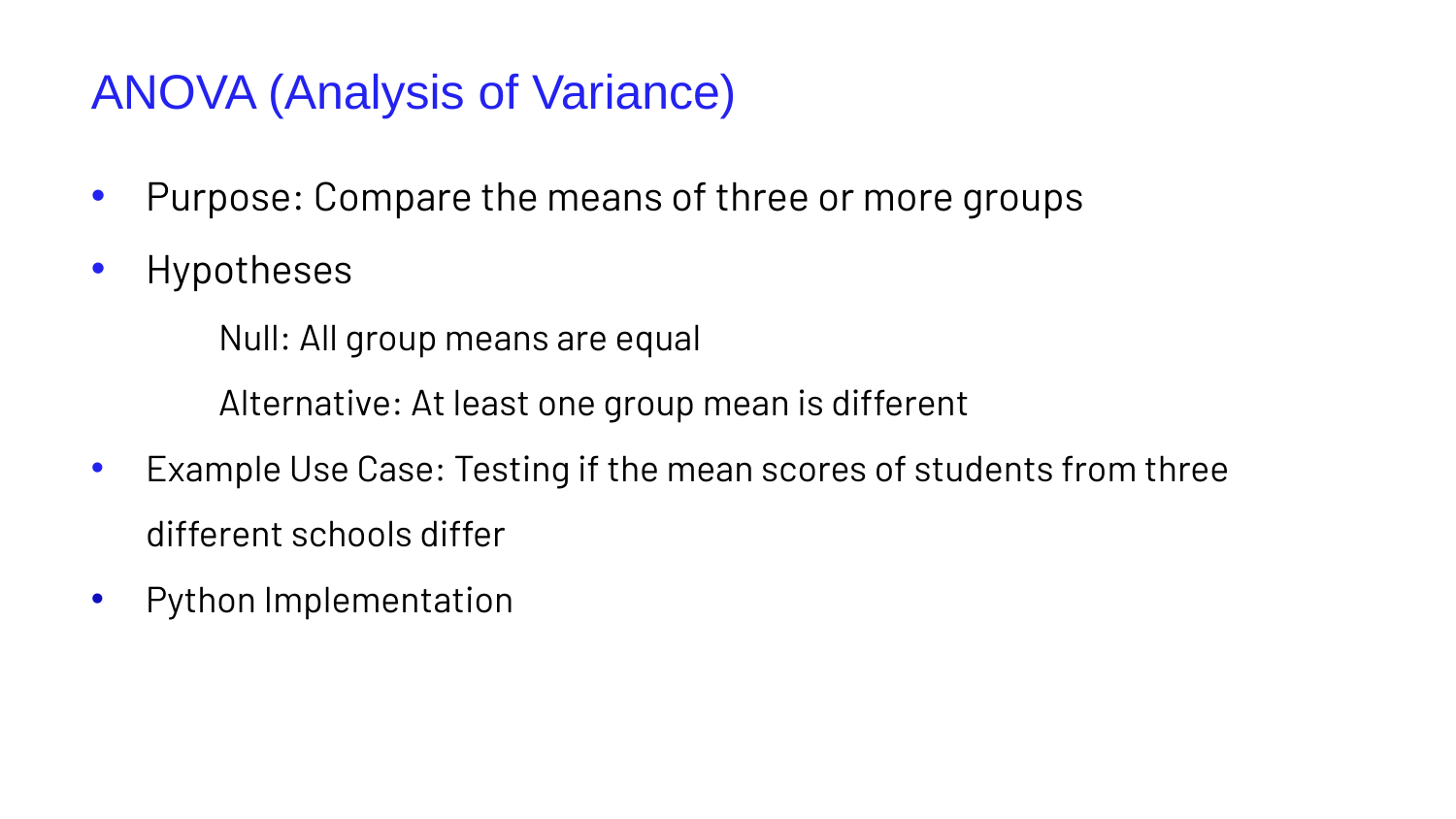

ANOVA (Analysis of Variance)
Purpose: Compare the means of three or more groups
Hypotheses
Null: All group means are equal
Alternative: At least one group mean is different
Example Use Case: Testing if the mean scores of students from three different schools differ
Python Implementation